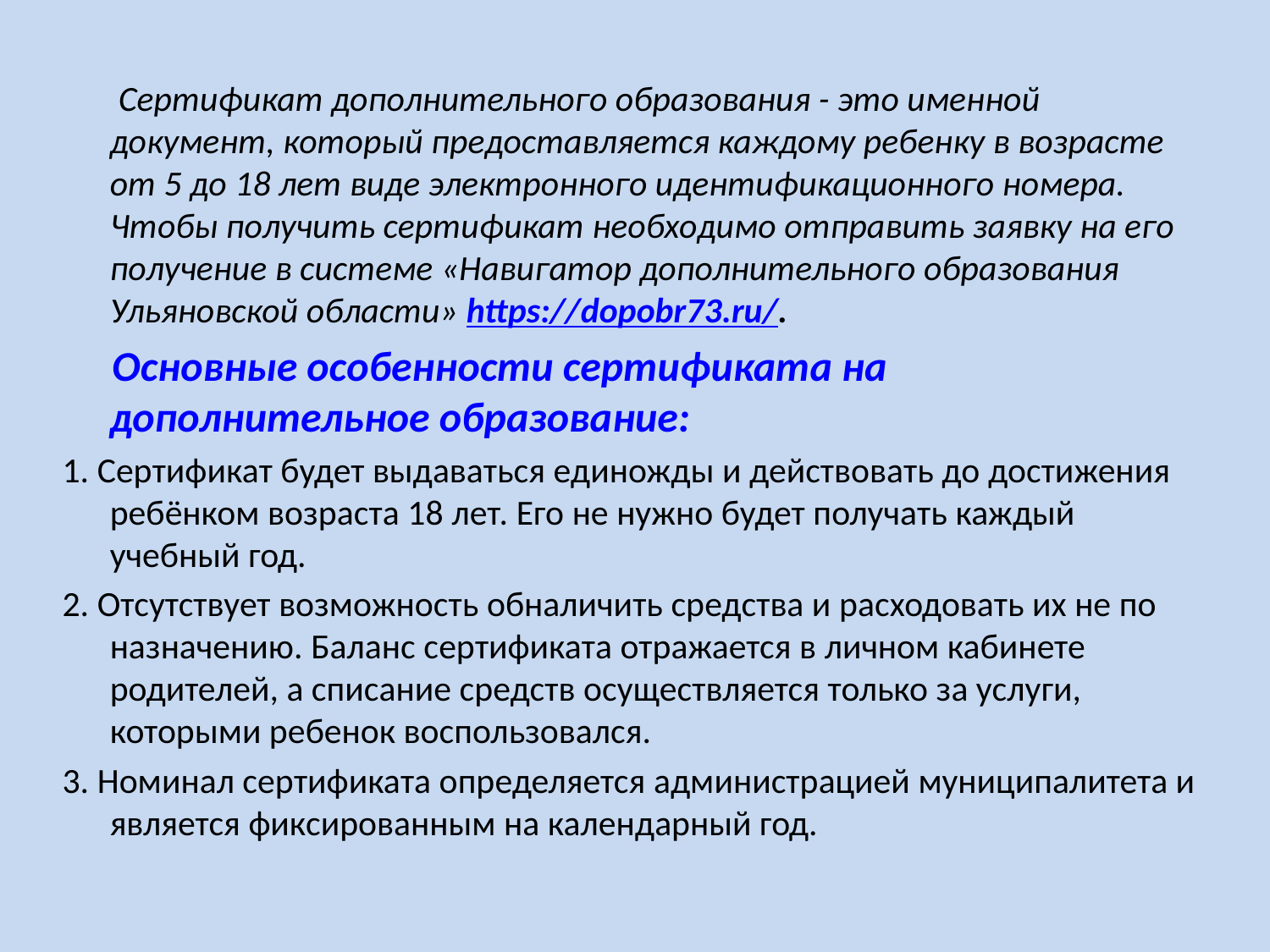

Сертификат дополнительного образования - это именной документ, который предоставляется каждому ребенку в возрасте от 5 до 18 лет виде электронного идентификационного номера. Чтобы получить сертификат необходимо отправить заявку на его получение в системе «Навигатор дополнительного образования Ульяновской области» https://dopobr73.ru/.
      Основные особенности сертификата на дополнительное образование:
1. Сертификат будет выдаваться единожды и действовать до достижения ребёнком возраста 18 лет. Его не нужно будет получать каждый учебный год.
2. Отсутствует возможность обналичить средства и расходовать их не по назначению. Баланс сертификата отражается в личном кабинете родителей, а списание средств осуществляется только за услуги, которыми ребенок воспользовался.
3. Номинал сертификата определяется администрацией муниципалитета и является фиксированным на календарный год.